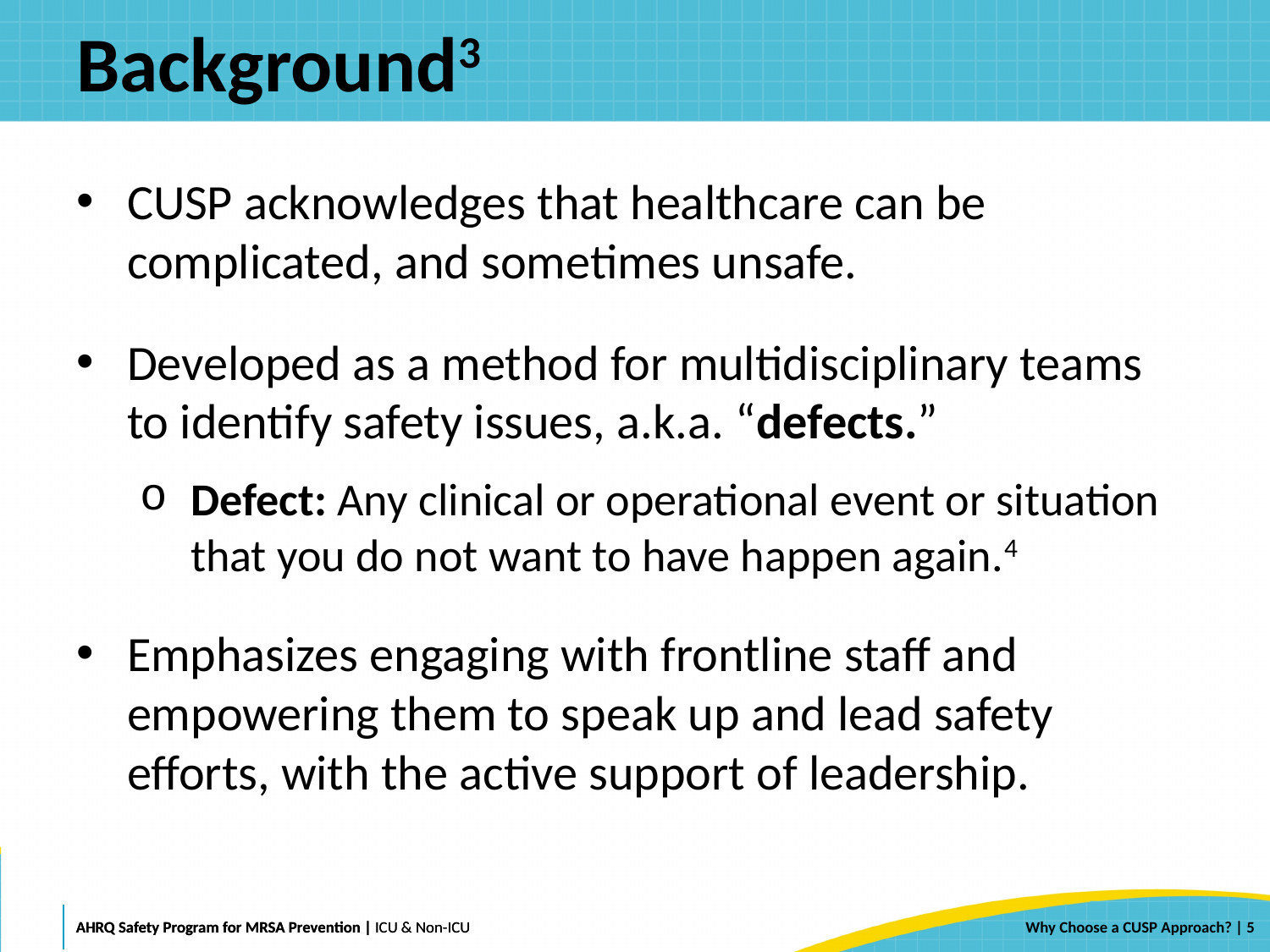

# Background3
CUSP acknowledges that healthcare can be complicated, and sometimes unsafe.
Developed as a method for multidisciplinary teams to identify safety issues, a.k.a. “defects.”
Defect: Any clinical or operational event or situation that you do not want to have happen again.4
Emphasizes engaging with frontline staff and empowering them to speak up and lead safety efforts, with the active support of leadership.
 | 5